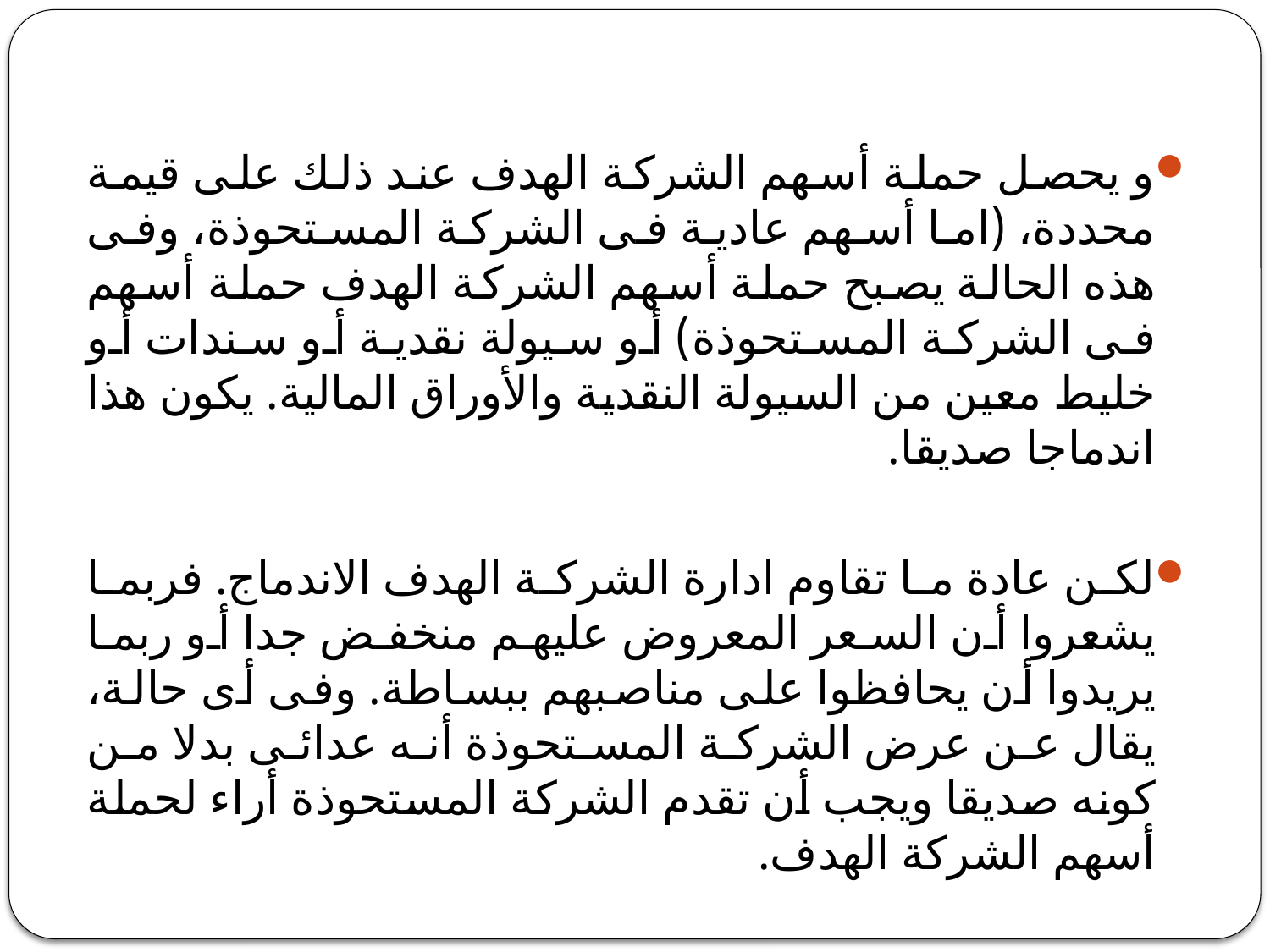

#
و يحصل حملة أسهم الشركة الهدف عند ذلك على قيمة محددة، (اما أسهم عادية فى الشركة المستحوذة، وفى هذه الحالة يصبح حملة أسهم الشركة الهدف حملة أسهم فى الشركة المستحوذة) أو سيولة نقدية أو سندات أو خليط معين من السيولة النقدية والأوراق المالية. يكون هذا اندماجا صديقا.

لكن عادة ما تقاوم ادارة الشركة الهدف الاندماج. فربما يشعروا أن السعر المعروض عليهم منخفض جدا أو ربما يريدوا أن يحافظوا على مناصبهم ببساطة. وفى أى حالة، يقال عن عرض الشركة المستحوذة أنه عدائى بدلا من كونه صديقا ويجب أن تقدم الشركة المستحوذة أراء لحملة أسهم الشركة الهدف.